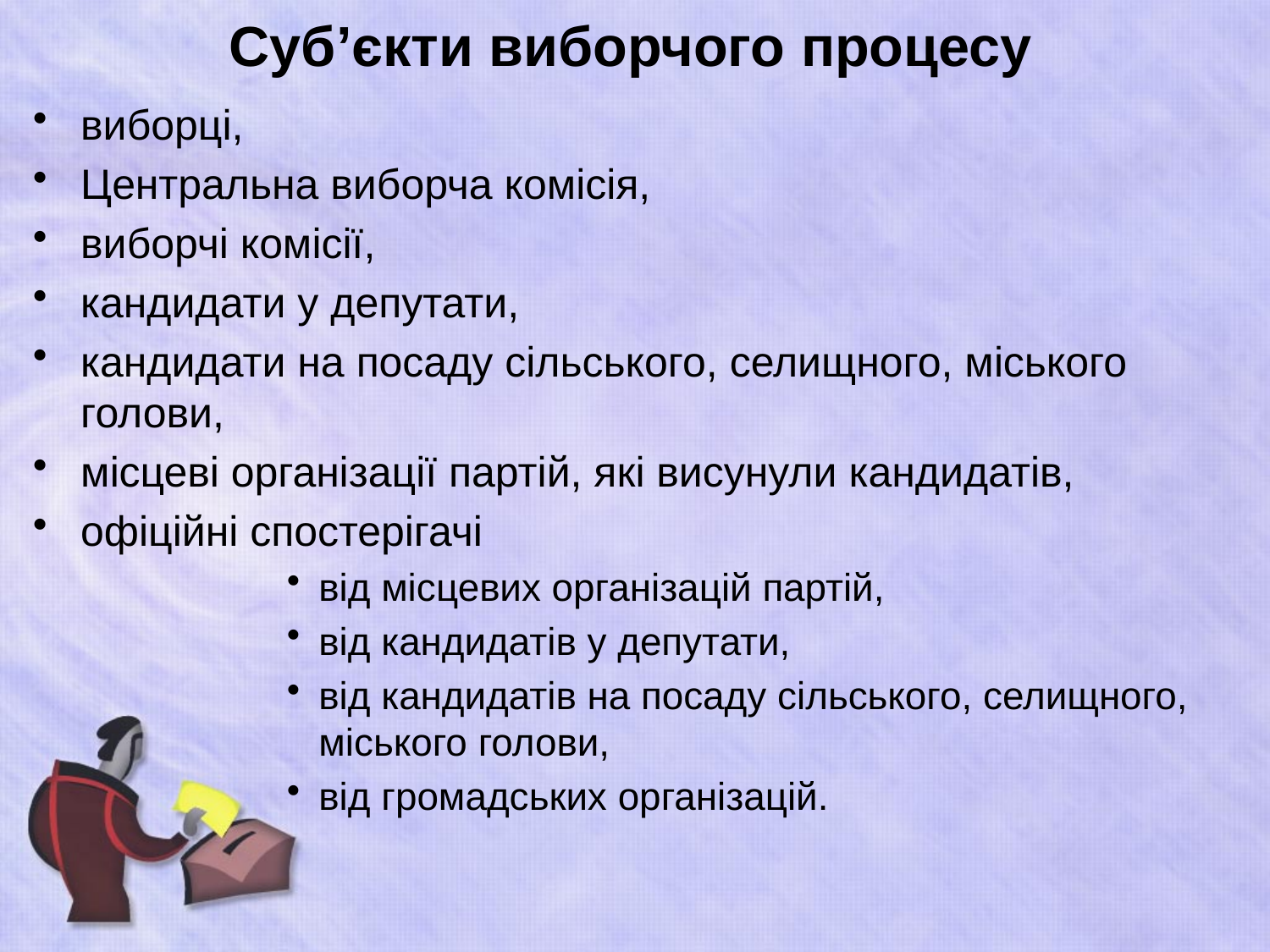

# Суб’єкти виборчого процесу
виборці,
Центральна виборча комісія,
виборчі комісії,
кандидати у депутати,
кандидати на посаду сільського, селищного, міського голови,
місцеві організації партій, які висунули кандидатів,
офіційні спостерігачі
від місцевих організацій партій,
від кандидатів у депутати,
від кандидатів на посаду сільського, селищного, міського голови,
від громадських організацій.